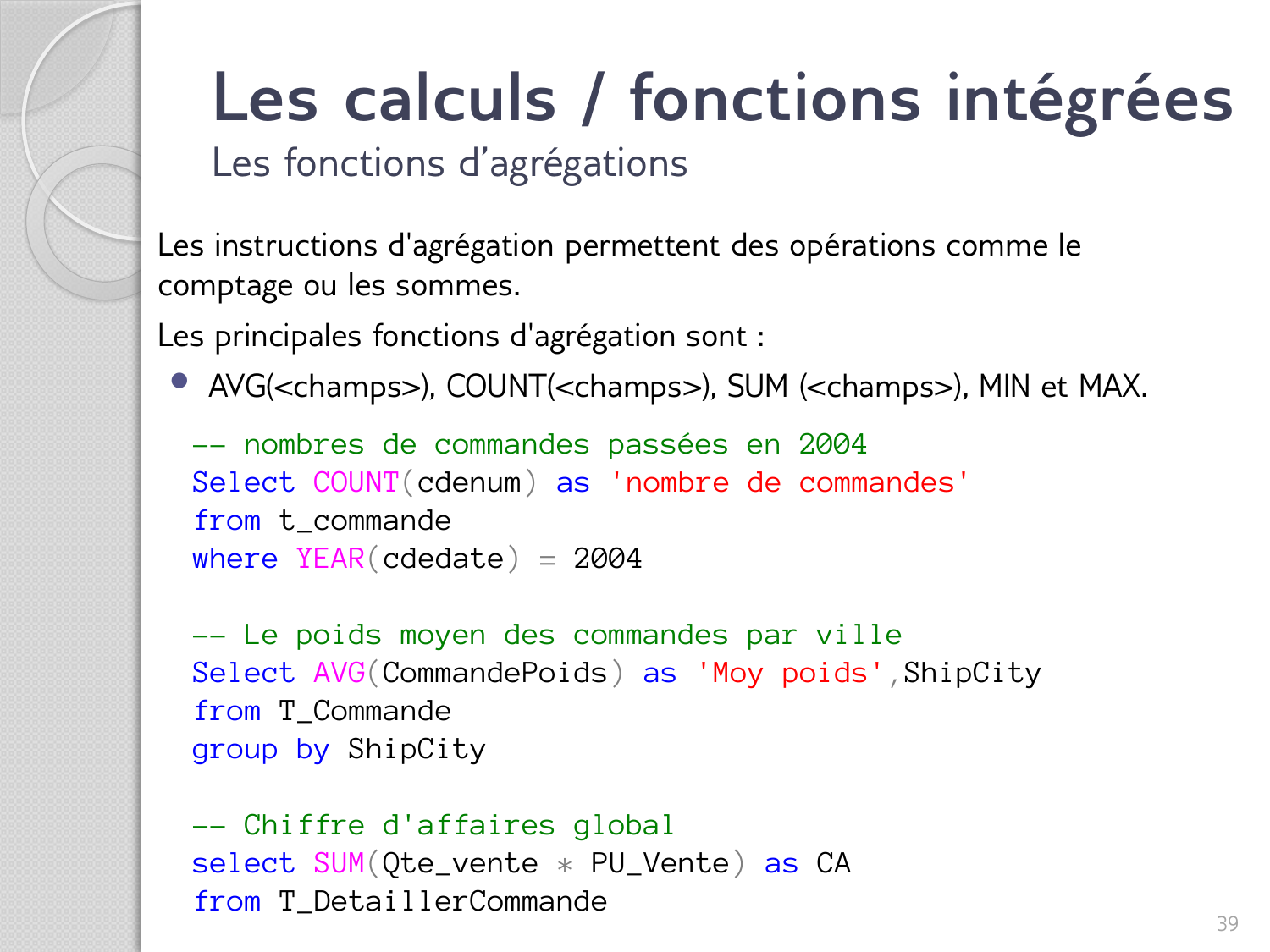

# Les calculs / fonctions intégrées Les fonctions d’agrégations
Les instructions d'agrégation permettent des opérations comme le comptage ou les sommes.
Les principales fonctions d'agrégation sont :
AVG(<champs>), COUNT(<champs>), SUM (<champs>), MIN et MAX.

-- nombres de commandes passées en 2004
Select COUNT(cdenum) as 'nombre de commandes'
from t_commande
where YEAR(cdedate) = 2004

-- Le poids moyen des commandes par ville
Select AVG(CommandePoids) as 'Moy poids',ShipCity
from T_Commande
group by ShipCity

-- Chiffre d'affaires global
select SUM(Qte_vente * PU_Vente) as CA
from T_DetaillerCommande
39